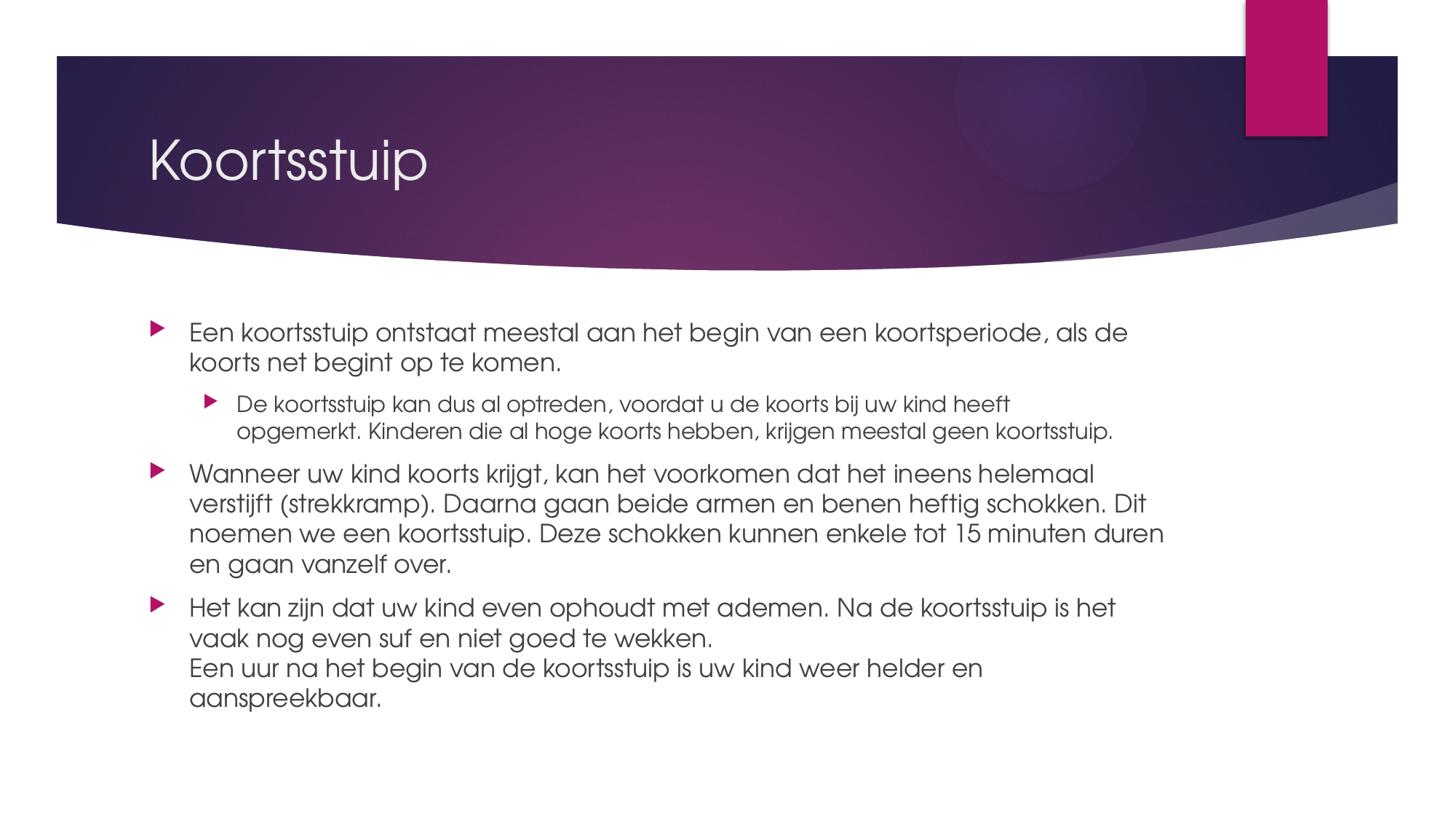

# Koortsstuip
Een koortsstuip ontstaat meestal aan het begin van een koortsperiode, als de koorts net begint op te komen.
De koortsstuip kan dus al optreden, voordat u de koorts bij uw kind heeft opgemerkt. Kinderen die al hoge koorts hebben, krijgen meestal geen koortsstuip.
Wanneer uw kind koorts krijgt, kan het voorkomen dat het ineens helemaal verstijft (strekkramp). Daarna gaan beide armen en benen heftig schokken. Dit noemen we een koortsstuip. Deze schokken kunnen enkele tot 15 minuten duren en gaan vanzelf over.
Het kan zijn dat uw kind even ophoudt met ademen. Na de koortsstuip is het vaak nog even suf en niet goed te wekken.
Een uur na het begin van de koortsstuip is uw kind weer helder en aanspreekbaar.